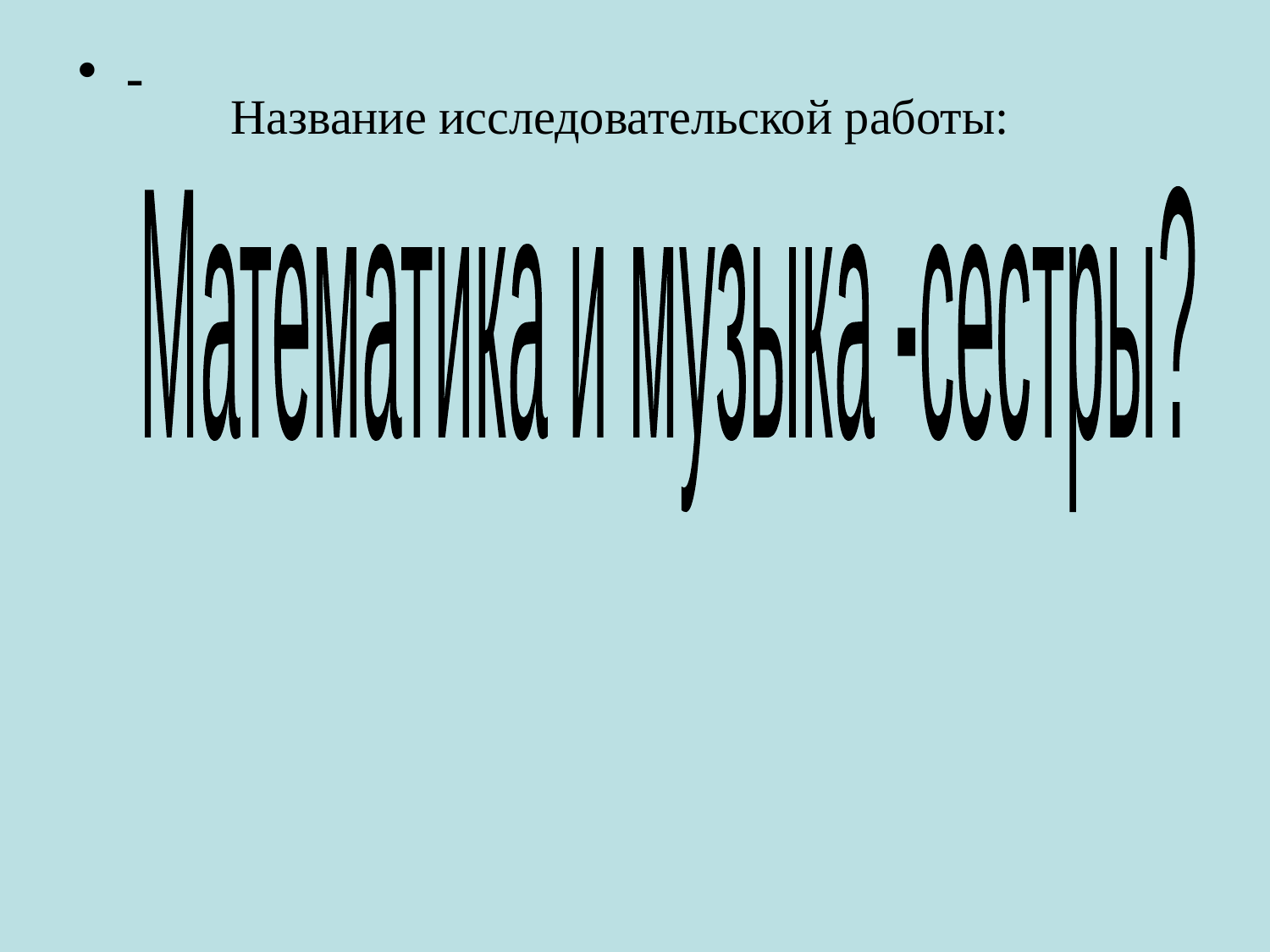

# -
Название исследовательской работы:
Математика и музыка -сестры?